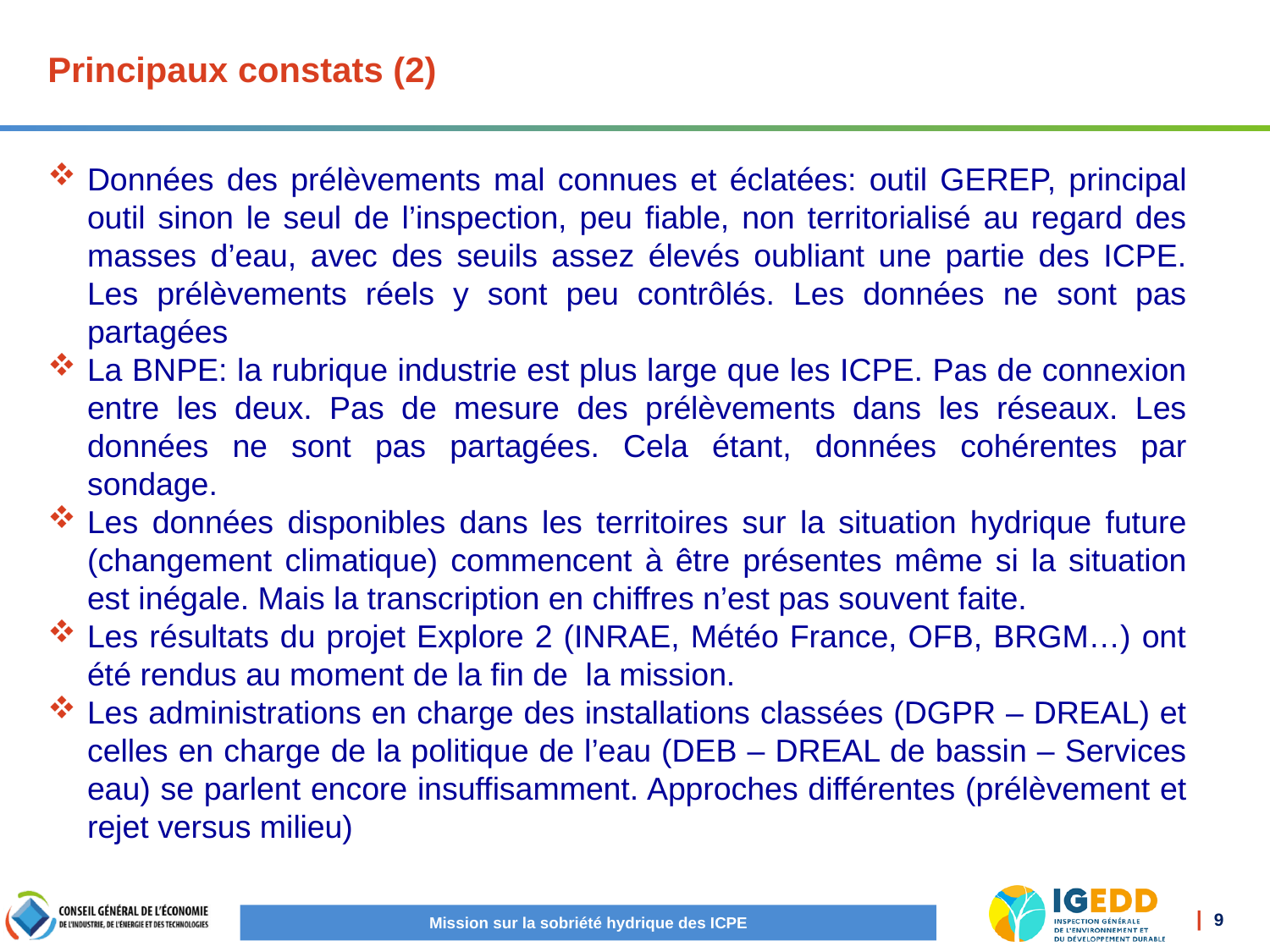

# Principaux constats (2)
Données des prélèvements mal connues et éclatées: outil GEREP, principal outil sinon le seul de l’inspection, peu fiable, non territorialisé au regard des masses d’eau, avec des seuils assez élevés oubliant une partie des ICPE. Les prélèvements réels y sont peu contrôlés. Les données ne sont pas partagées
La BNPE: la rubrique industrie est plus large que les ICPE. Pas de connexion entre les deux. Pas de mesure des prélèvements dans les réseaux. Les données ne sont pas partagées. Cela étant, données cohérentes par sondage.
Les données disponibles dans les territoires sur la situation hydrique future (changement climatique) commencent à être présentes même si la situation est inégale. Mais la transcription en chiffres n’est pas souvent faite.
Les résultats du projet Explore 2 (INRAE, Météo France, OFB, BRGM…) ont été rendus au moment de la fin de  la mission.
Les administrations en charge des installations classées (DGPR – DREAL) et celles en charge de la politique de l’eau (DEB – DREAL de bassin – Services eau) se parlent encore insuffisamment. Approches différentes (prélèvement et rejet versus milieu)